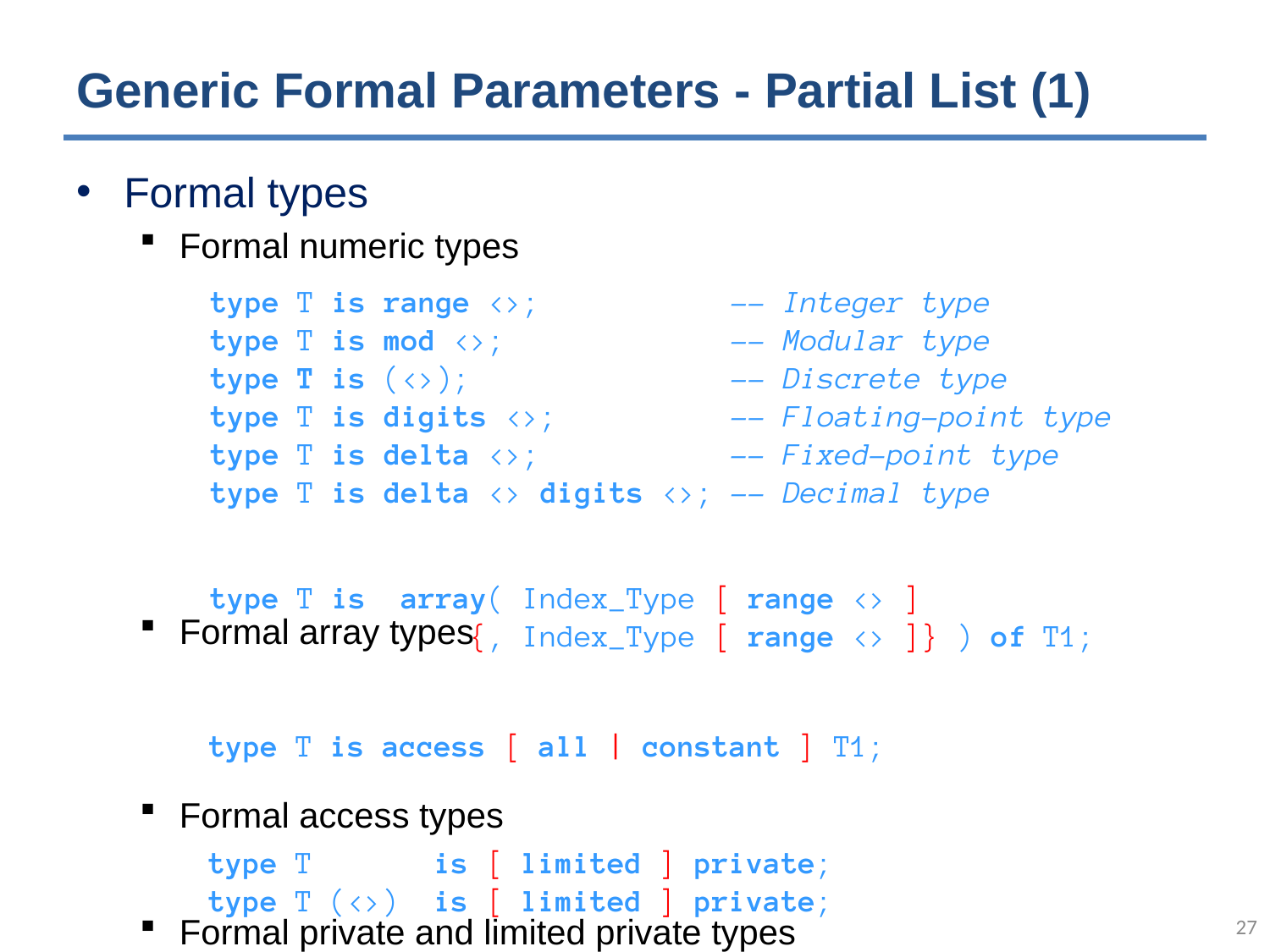

# Generic Formal Parameters - Partial List (1)
Formal types
Formal numeric types

Formal array types

Formal access types

Formal private and limited private types
type T is range <>;           -- Integer type
type T is mod <>;             -- Modular type
type T is (<>);               -- Discrete type
type T is digits <>;          -- Floating-point type
type T is delta <>;           -- Fixed-point type
type T is delta <> digits <>; -- Decimal type
type T is  array( Index_Type [ range <> ]
               {, Index_Type [ range <> ]} ) of T1;
type T is access [ all | constant ] T1;
type T       is [ limited ] private;
type T (<>)  is [ limited ] private;
27